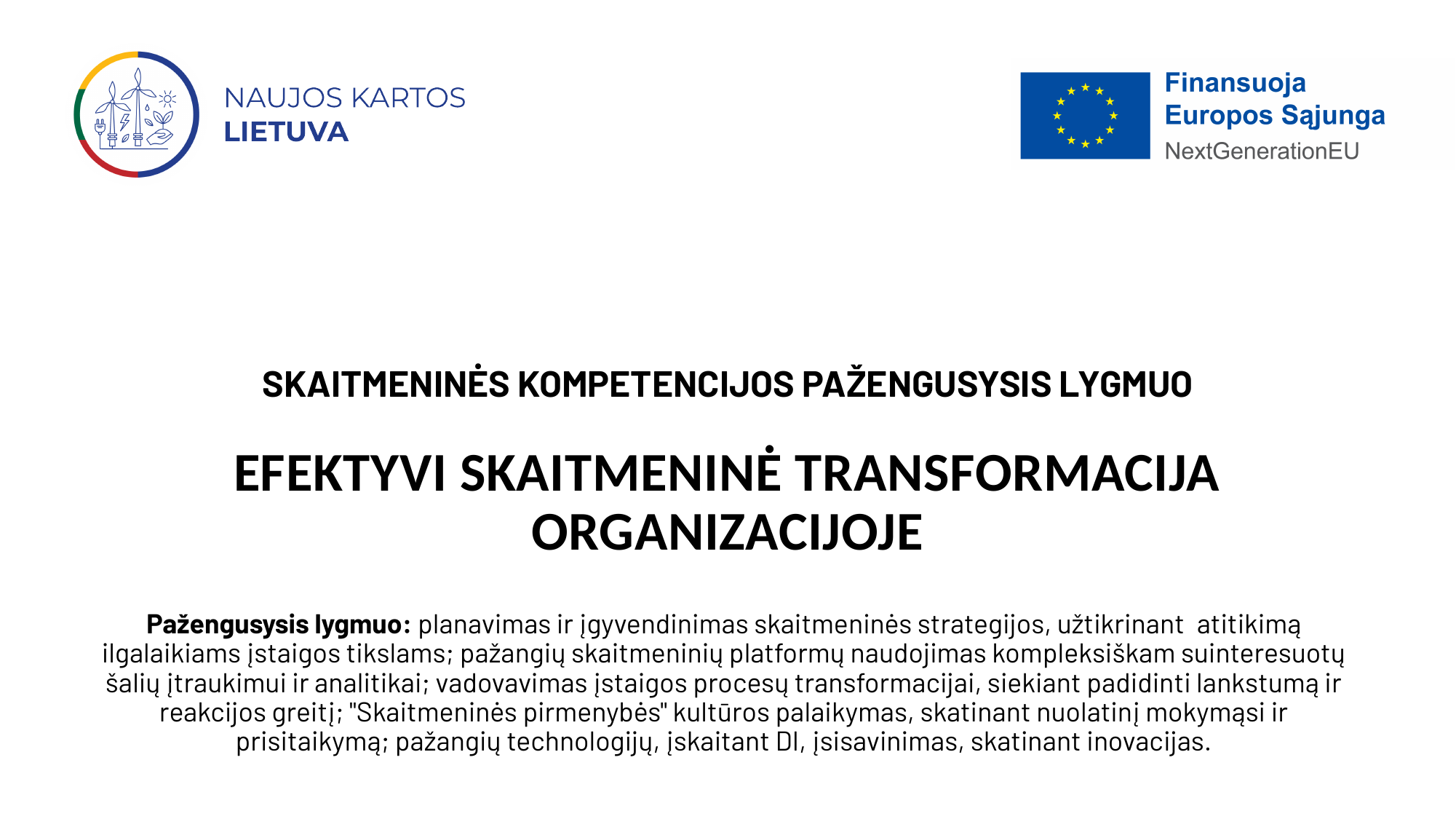

# SKAITMENINĖS KOMPETENCIJOS PAŽENGUSYSIS LYGMUO EFEKTYVI SKAITMENINĖ TRANSFORMACIJA ORGANIZACIJOJE
Pažengusysis lygmuo: planavimas ir įgyvendinimas skaitmeninės strategijos, užtikrinant atitikimą ilgalaikiams įstaigos tikslams; pažangių skaitmeninių platformų naudojimas kompleksiškam suinteresuotų šalių įtraukimui ir analitikai; vadovavimas įstaigos procesų transformacijai, siekiant padidinti lankstumą ir reakcijos greitį; "Skaitmeninės pirmenybės" kultūros palaikymas, skatinant nuolatinį mokymąsi ir prisitaikymą; pažangių technologijų, įskaitant DI, įsisavinimas, skatinant inovacijas.